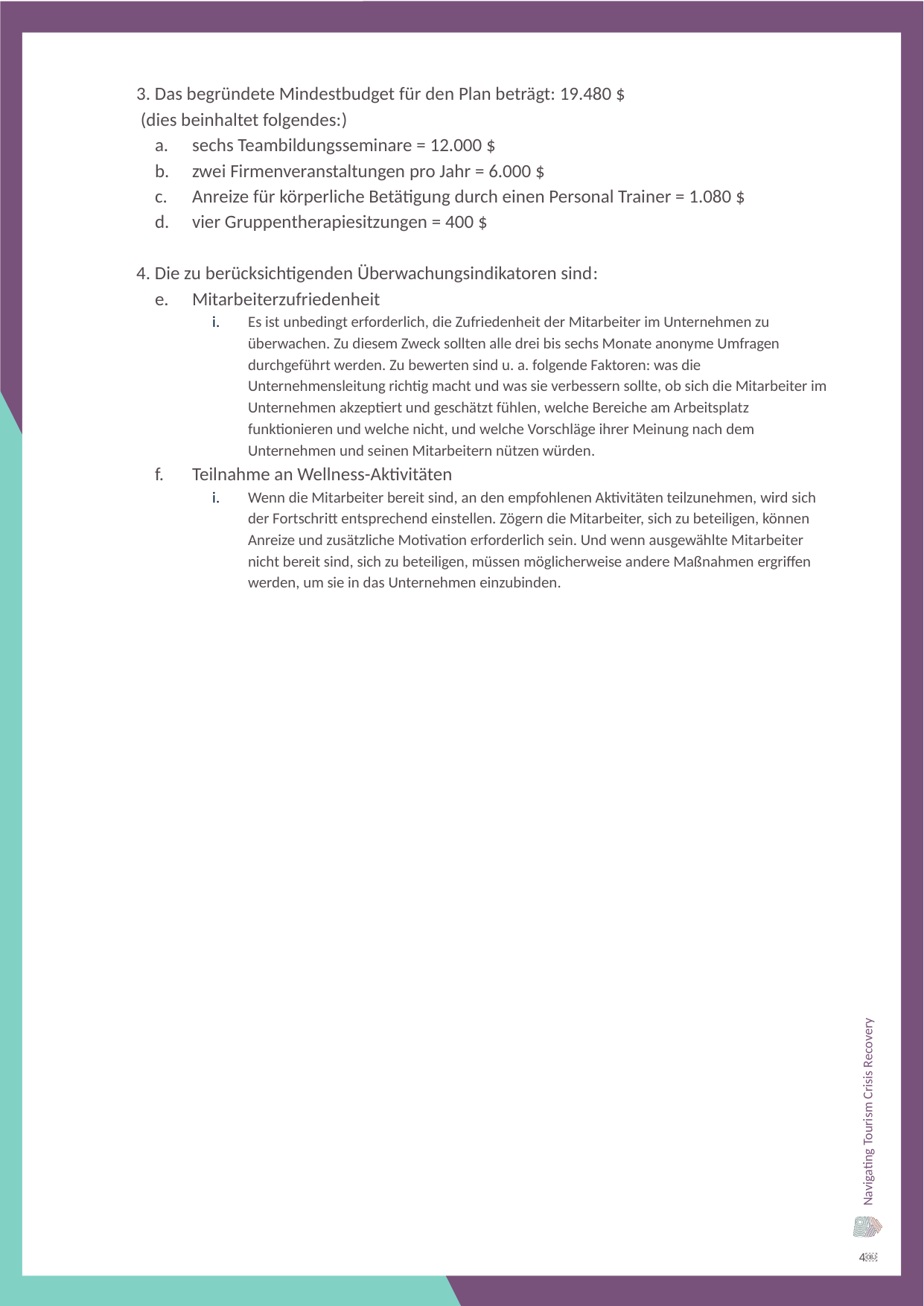

3. Das begründete Mindestbudget für den Plan beträgt: 19.480 $
 (dies beinhaltet folgendes:)
sechs Teambildungsseminare = 12.000 $
zwei Firmenveranstaltungen pro Jahr = 6.000 $
Anreize für körperliche Betätigung durch einen Personal Trainer = 1.080 $
vier Gruppentherapiesitzungen = 400 $

4. Die zu berücksichtigenden Überwachungsindikatoren sind:
Mitarbeiterzufriedenheit
Es ist unbedingt erforderlich, die Zufriedenheit der Mitarbeiter im Unternehmen zu überwachen. Zu diesem Zweck sollten alle drei bis sechs Monate anonyme Umfragen durchgeführt werden. Zu bewerten sind u. a. folgende Faktoren: was die Unternehmensleitung richtig macht und was sie verbessern sollte, ob sich die Mitarbeiter im Unternehmen akzeptiert und geschätzt fühlen, welche Bereiche am Arbeitsplatz funktionieren und welche nicht, und welche Vorschläge ihrer Meinung nach dem Unternehmen und seinen Mitarbeitern nützen würden.
Teilnahme an Wellness-Aktivitäten
Wenn die Mitarbeiter bereit sind, an den empfohlenen Aktivitäten teilzunehmen, wird sich der Fortschritt entsprechend einstellen. Zögern die Mitarbeiter, sich zu beteiligen, können Anreize und zusätzliche Motivation erforderlich sein. Und wenn ausgewählte Mitarbeiter nicht bereit sind, sich zu beteiligen, müssen möglicherweise andere Maßnahmen ergriffen werden, um sie in das Unternehmen einzubinden.